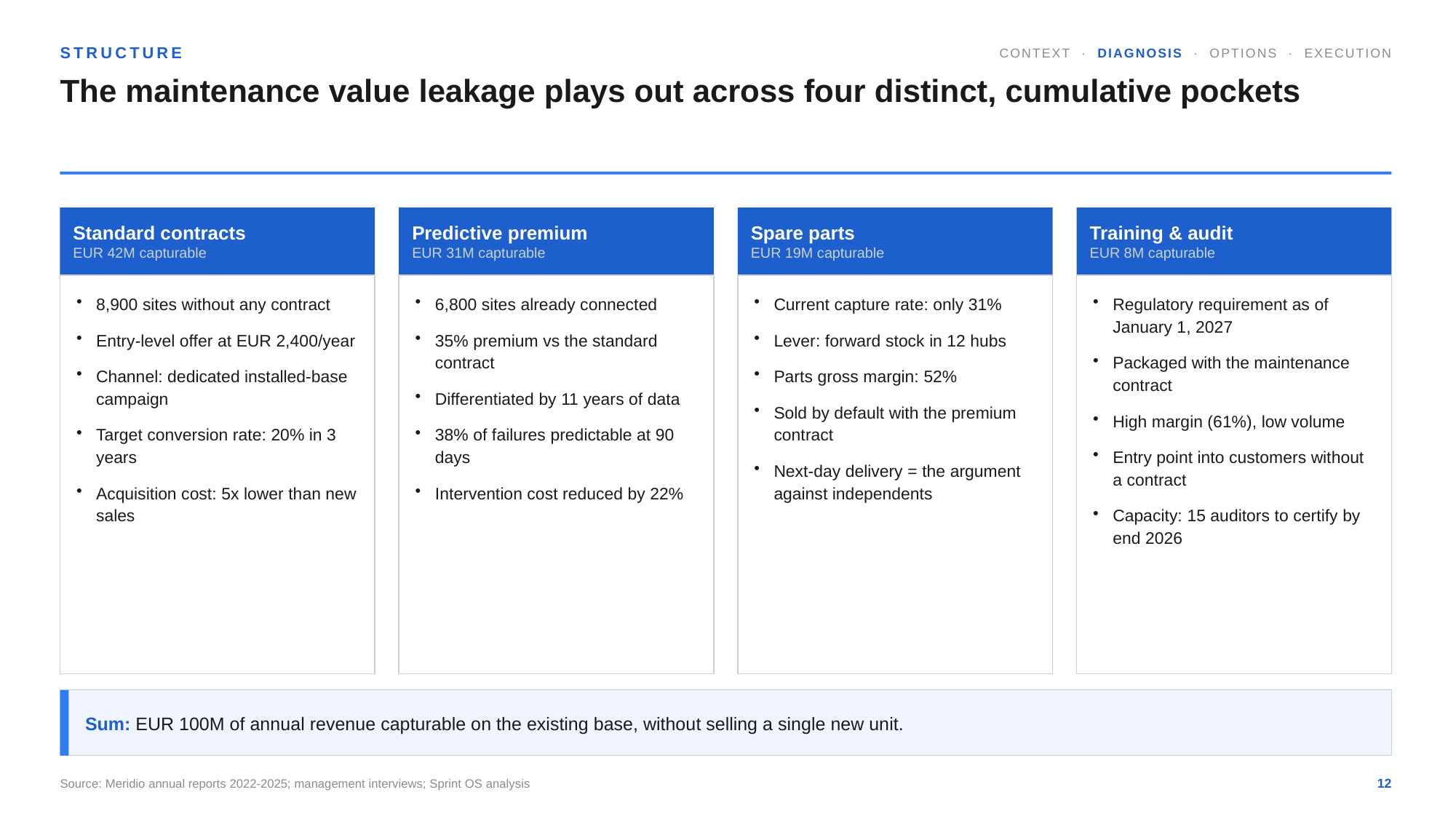

STRUCTURE
CONTEXT  ·  DIAGNOSIS  ·  OPTIONS  ·  EXECUTION
The maintenance value leakage plays out across four distinct, cumulative pockets

Standard contracts
EUR 42M capturable

Predictive premium
EUR 31M capturable

Spare parts
EUR 19M capturable

Training & audit
EUR 8M capturable

8,900 sites without any contract
Entry-level offer at EUR 2,400/year
Channel: dedicated installed-base campaign
Target conversion rate: 20% in 3 years
Acquisition cost: 5x lower than new sales
6,800 sites already connected
35% premium vs the standard contract
Differentiated by 11 years of data
38% of failures predictable at 90 days
Intervention cost reduced by 22%
Current capture rate: only 31%
Lever: forward stock in 12 hubs
Parts gross margin: 52%
Sold by default with the premium contract
Next-day delivery = the argument against independents
Regulatory requirement as of January 1, 2027
Packaged with the maintenance contract
High margin (61%), low volume
Entry point into customers without a contract
Capacity: 15 auditors to certify by end 2026

Sum: EUR 100M of annual revenue capturable on the existing base, without selling a single new unit.
Source: Meridio annual reports 2022-2025; management interviews; Sprint OS analysis
12